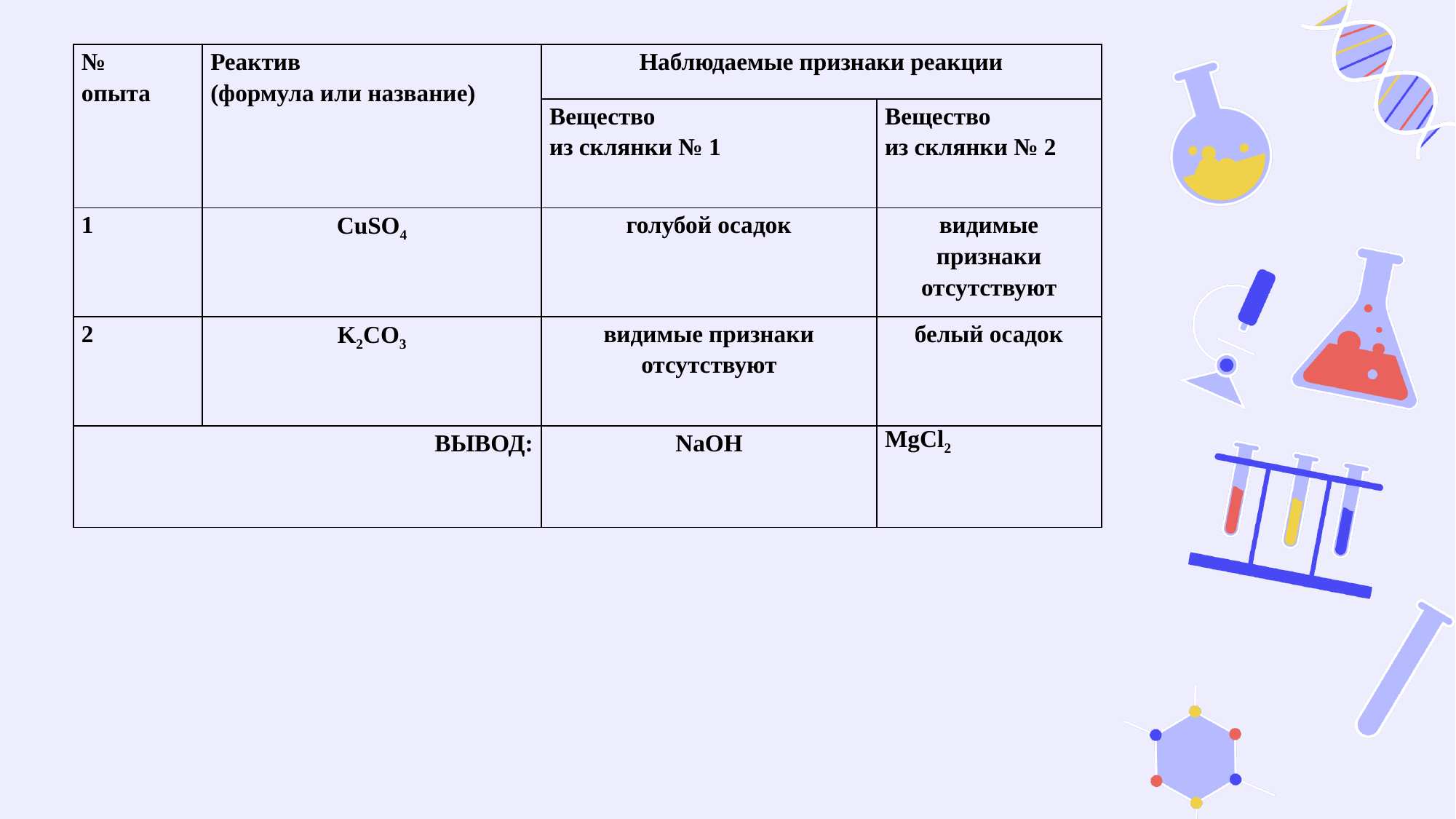

| № опыта | Реактив (формула или название) | Наблюдаемые признаки реакции |  |
| --- | --- | --- | --- |
|  |  | Вещество из склянки № 1 | Вещество из склянки № 2 |
| 1 | CuSO4 | голубой осадок | видимые признаки отсутствуют |
| 2 | K2CO3 | видимые признаки отсутствуют | белый осадок |
| ВЫВОД: |  | NaOH | MgCl2 |